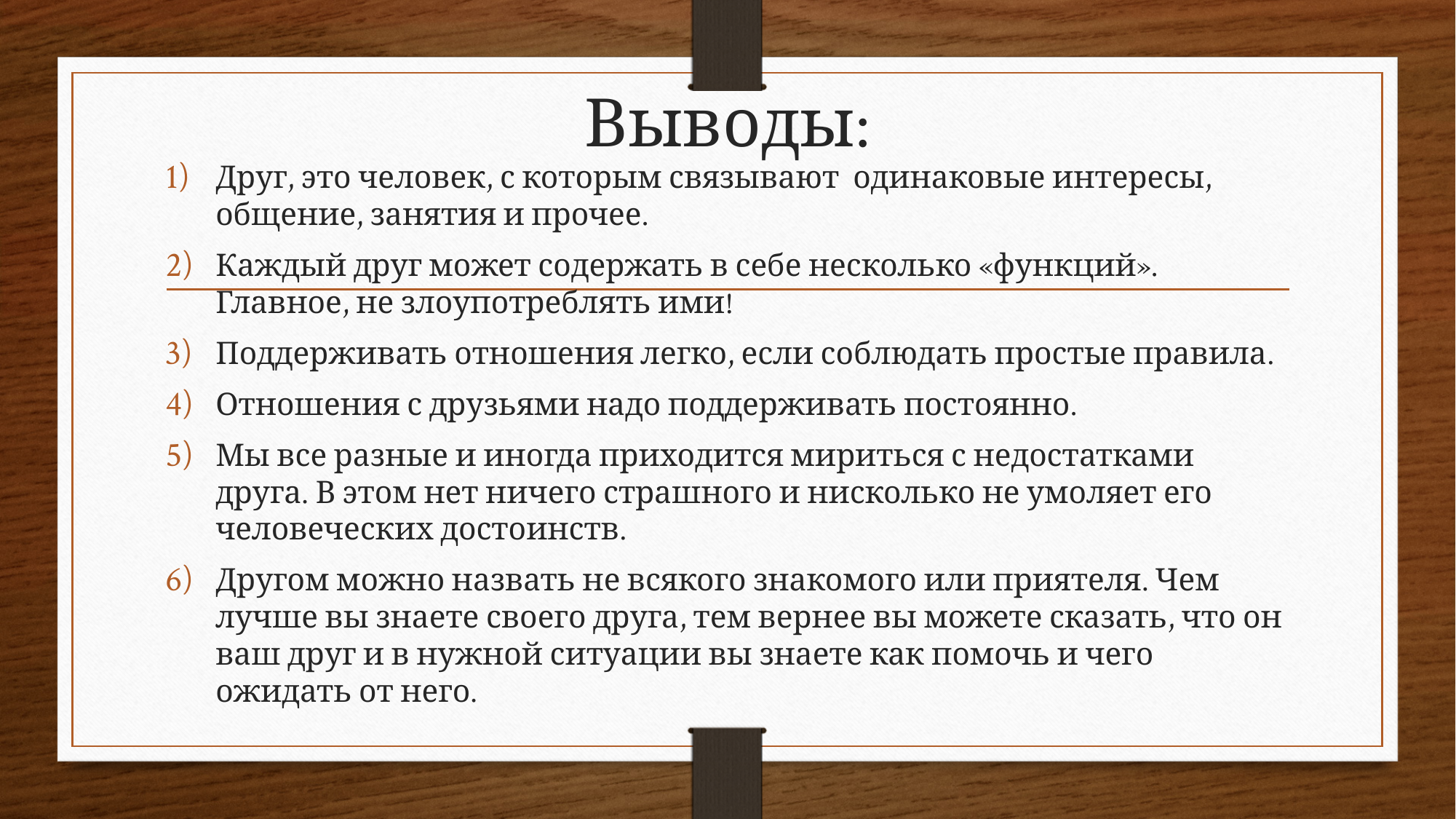

# Выводы:
Друг, это человек, с которым связывают  одинаковые интересы, общение, занятия и прочее.
Каждый друг может содержать в себе несколько «функций». Главное, не злоупотреблять ими!
Поддерживать отношения легко, если соблюдать простые правила.
Отношения с друзьями надо поддерживать постоянно.
Мы все разные и иногда приходится мириться с недостатками друга. В этом нет ничего страшного и нисколько не умоляет его человеческих достоинств.
Другом можно назвать не всякого знакомого или приятеля. Чем лучше вы знаете своего друга, тем вернее вы можете сказать, что он ваш друг и в нужной ситуации вы знаете как помочь и чего ожидать от него.